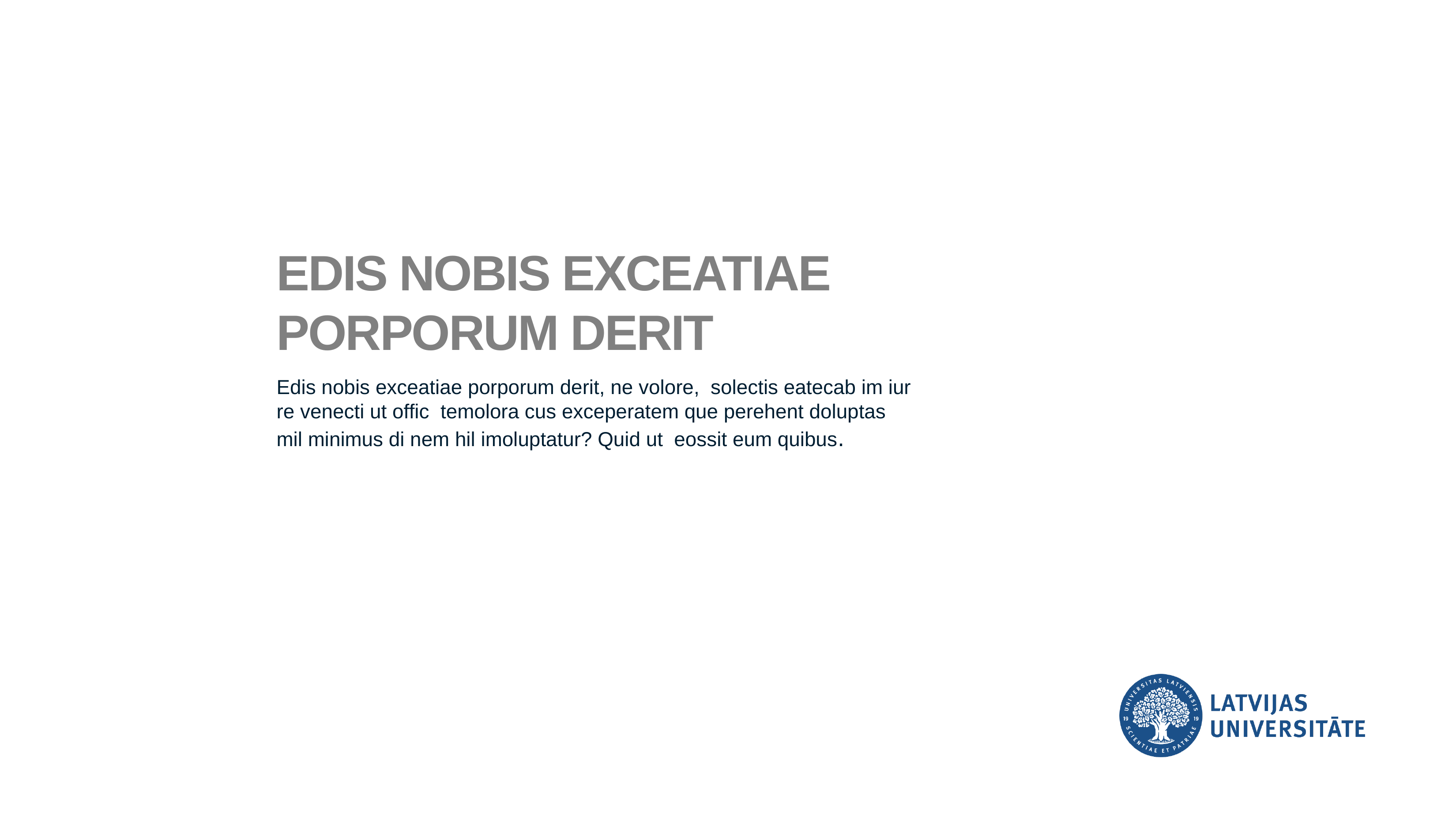

EDIS NOBIS EXCEATIAE  PORPORUM DERIT

Edis nobis exceatiae porporum derit, ne volore,  solectis eatecab im iur re venecti ut offic  temolora cus exceperatem que perehent doluptas  mil minimus di nem hil imoluptatur? Quid ut  eossit eum quibus.